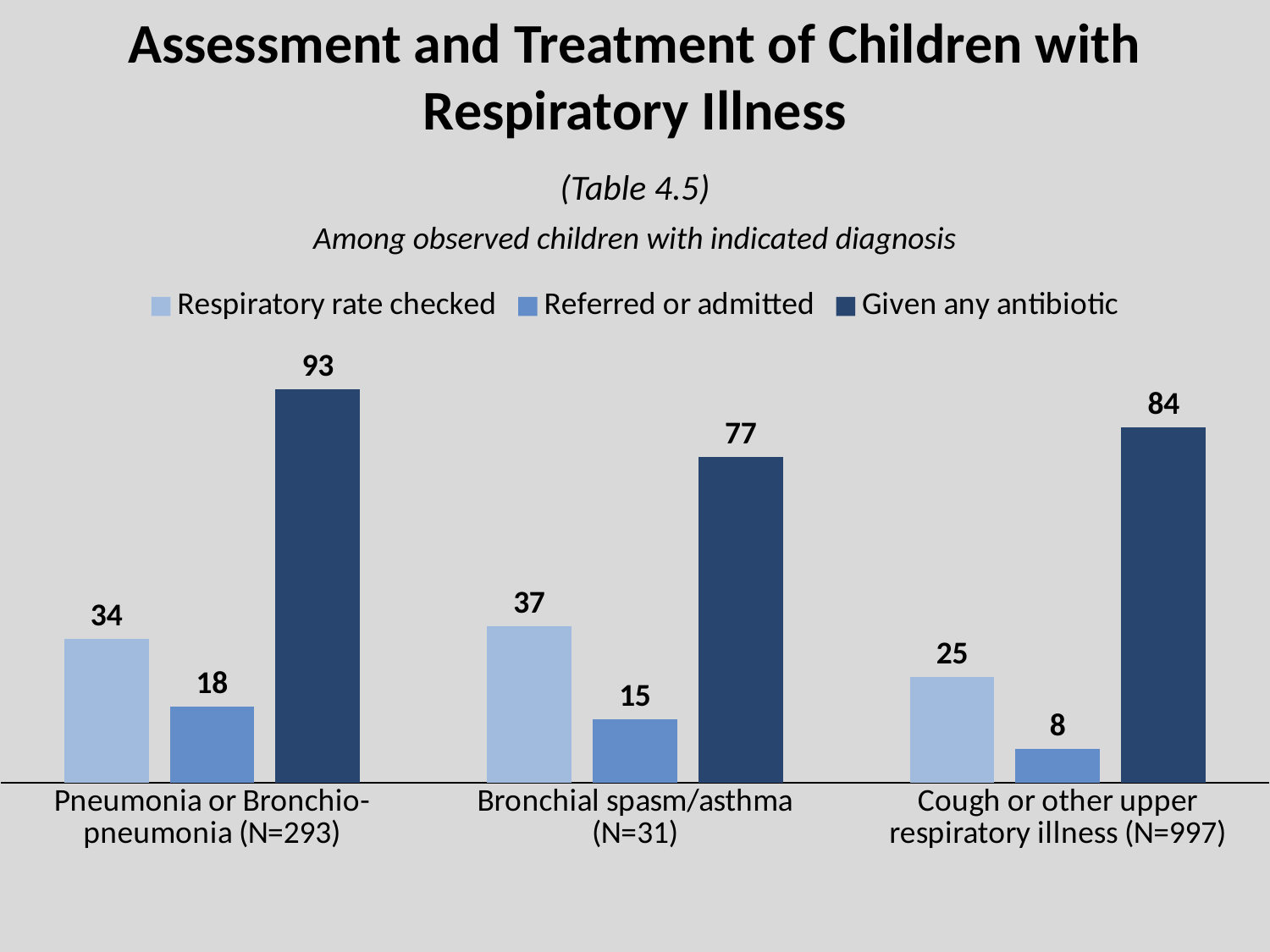

# Assessment and Treatment of Children with Respiratory Illness
(Table 4.5)
Among observed children with indicated diagnosis

### Chart

| Category | Respiratory rate checked | Referred or admitted | Given any antibiotic |
|---|---|---|---|
| Pneumonia or Bronchio-pneumonia (N=293) | 34.0 | 18.0 | 93.0 |
| Bronchial spasm/asthma (N=31) | 37.0 | 15.0 | 77.0 |
| Cough or other upper respiratory illness (N=997) | 25.0 | 8.0 | 84.0 |